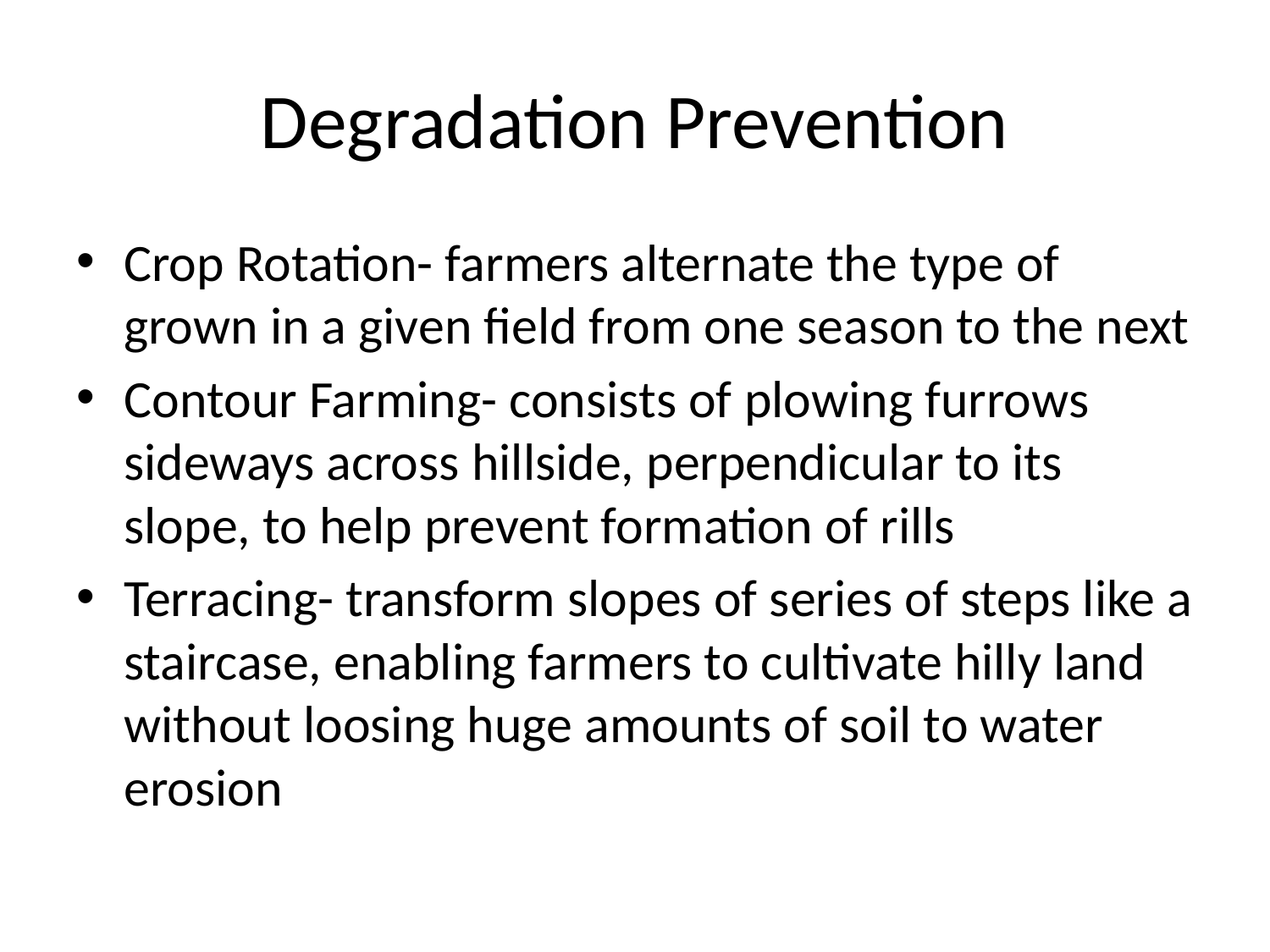

# Degradation Prevention
Crop Rotation- farmers alternate the type of grown in a given field from one season to the next
Contour Farming- consists of plowing furrows sideways across hillside, perpendicular to its slope, to help prevent formation of rills
Terracing- transform slopes of series of steps like a staircase, enabling farmers to cultivate hilly land without loosing huge amounts of soil to water erosion